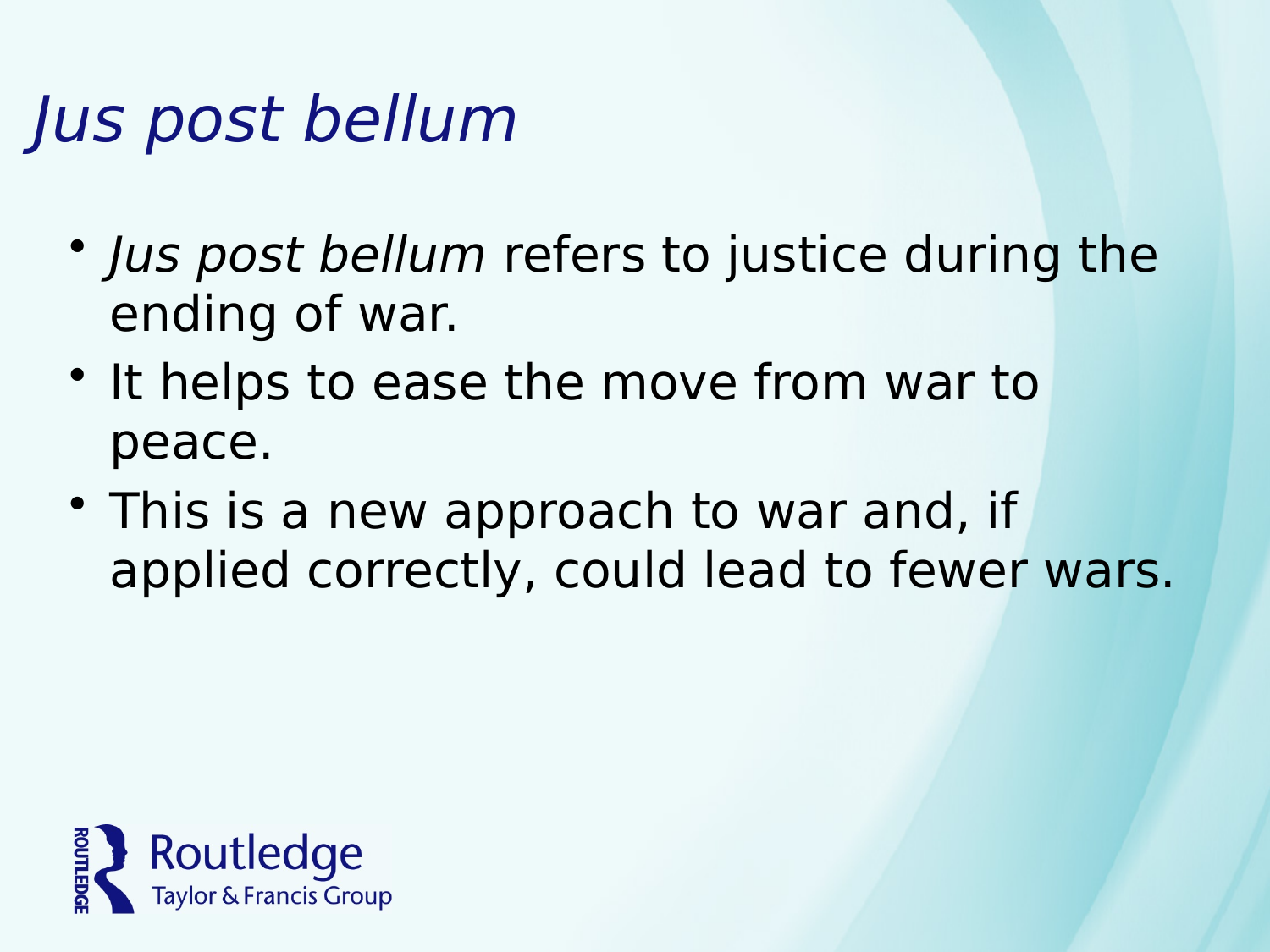

# Jus post bellum
Jus post bellum refers to justice during the ending of war.
It helps to ease the move from war to peace.
This is a new approach to war and, if applied correctly, could lead to fewer wars.